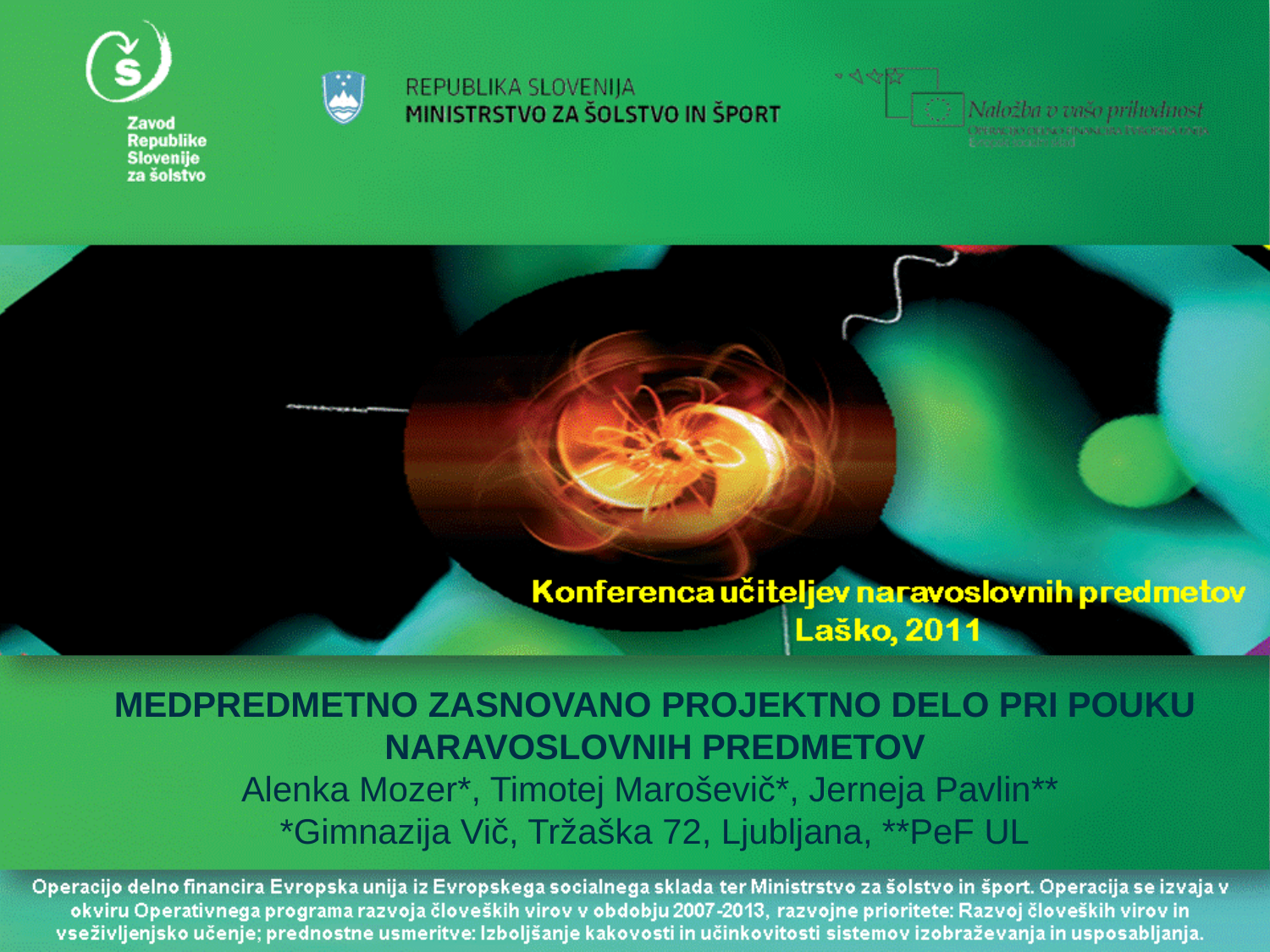

MEDPREDMETNO ZASNOVANO PROJEKTNO DELO PRI POUKU NARAVOSLOVNIH PREDMETOV
Alenka Mozer*, Timotej Maroševič*, Jerneja Pavlin**
*Gimnazija Vič, Tržaška 72, Ljubljana, **PeF UL